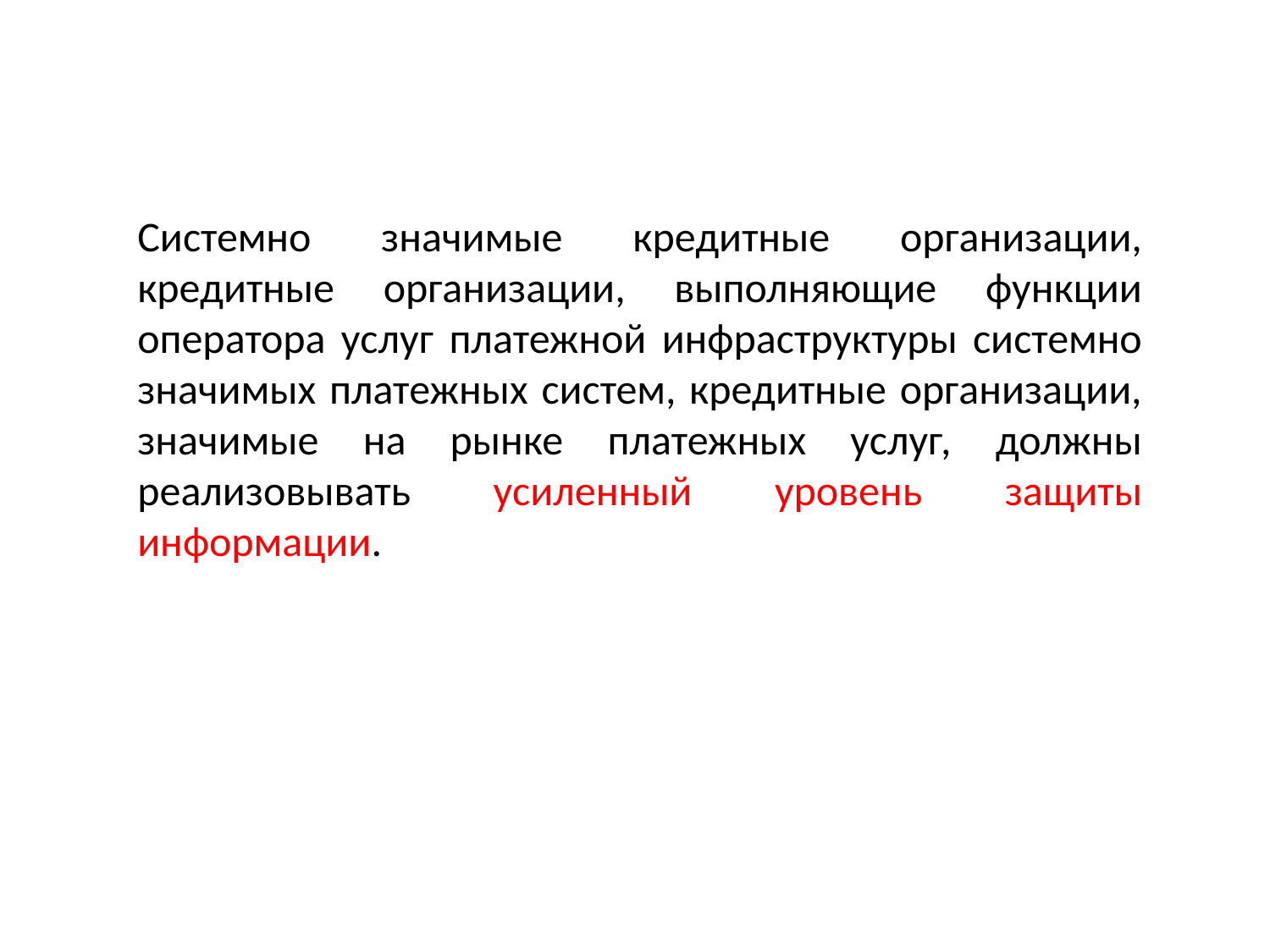

Системно значимые кредитные организации, кредитные организации, выполняющие функции оператора услуг платежной инфраструктуры системно значимых платежных систем, кредитные организации, значимые на рынке платежных услуг, должны реализовывать усиленный уровень защиты информации.